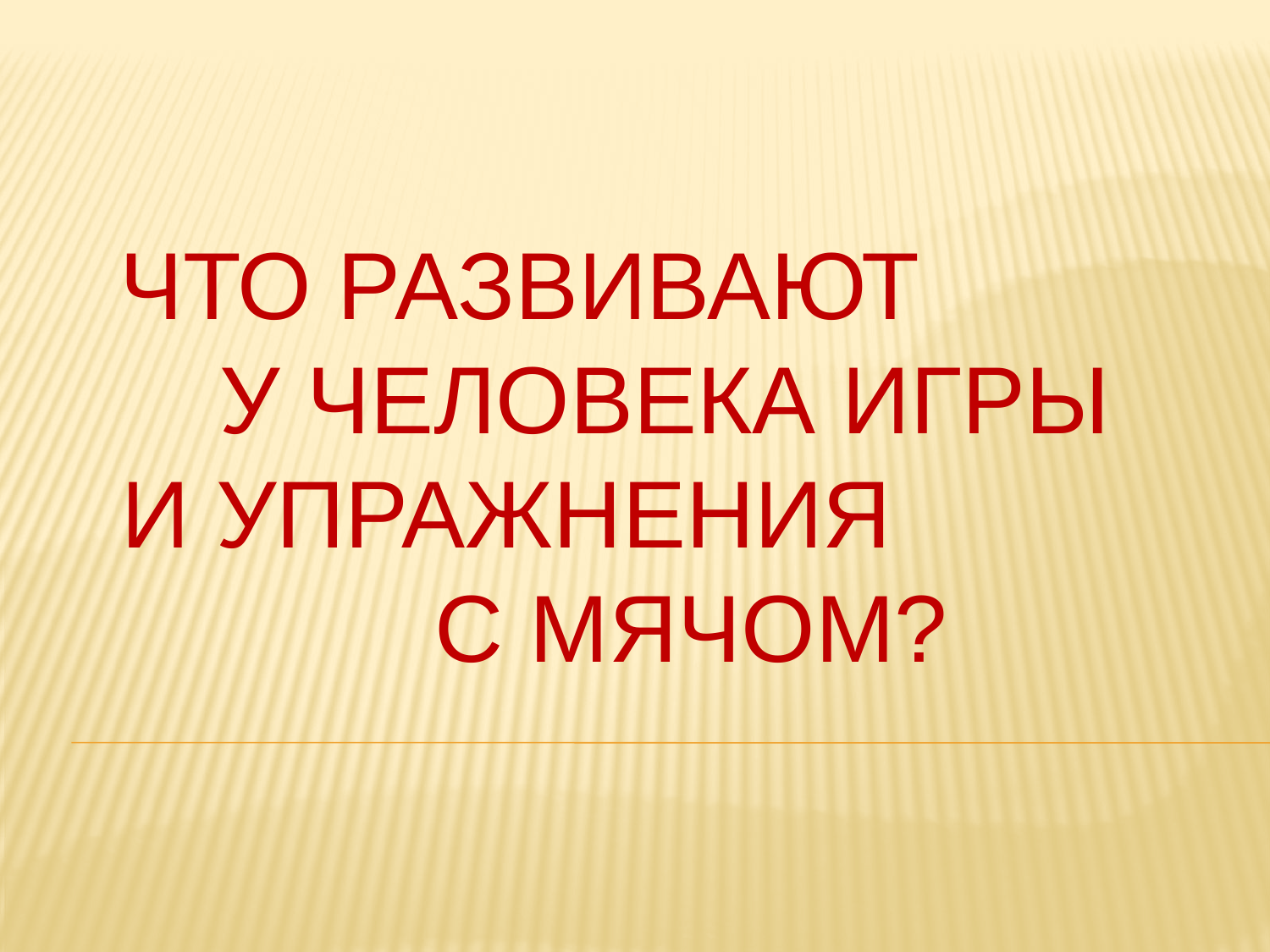

# Что развивают             у человека игры и упражнения               с мячом?